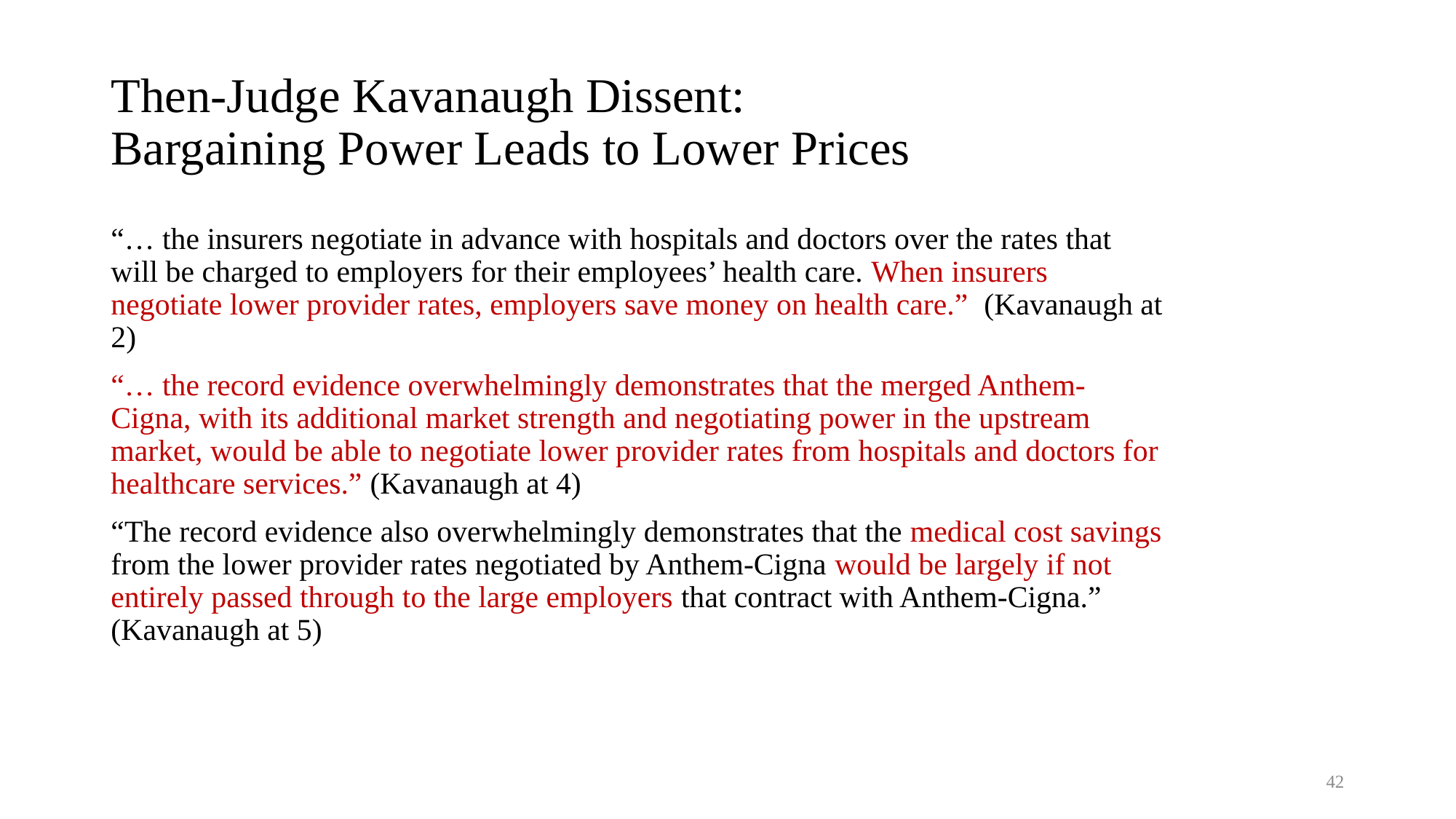

# Then-Judge Kavanaugh Dissent: Bargaining Power Leads to Lower Prices
“… the insurers negotiate in advance with hospitals and doctors over the rates that will be charged to employers for their employees’ health care. When insurers negotiate lower provider rates, employers save money on health care.”  (Kavanaugh at 2)
“… the record evidence overwhelmingly demonstrates that the merged Anthem-Cigna, with its additional market strength and negotiating power in the upstream market, would be able to negotiate lower provider rates from hospitals and doctors for healthcare services.” (Kavanaugh at 4)
“The record evidence also overwhelmingly demonstrates that the medical cost savings from the lower provider rates negotiated by Anthem-Cigna would be largely if not entirely passed through to the large employers that contract with Anthem-Cigna.” (Kavanaugh at 5)
42